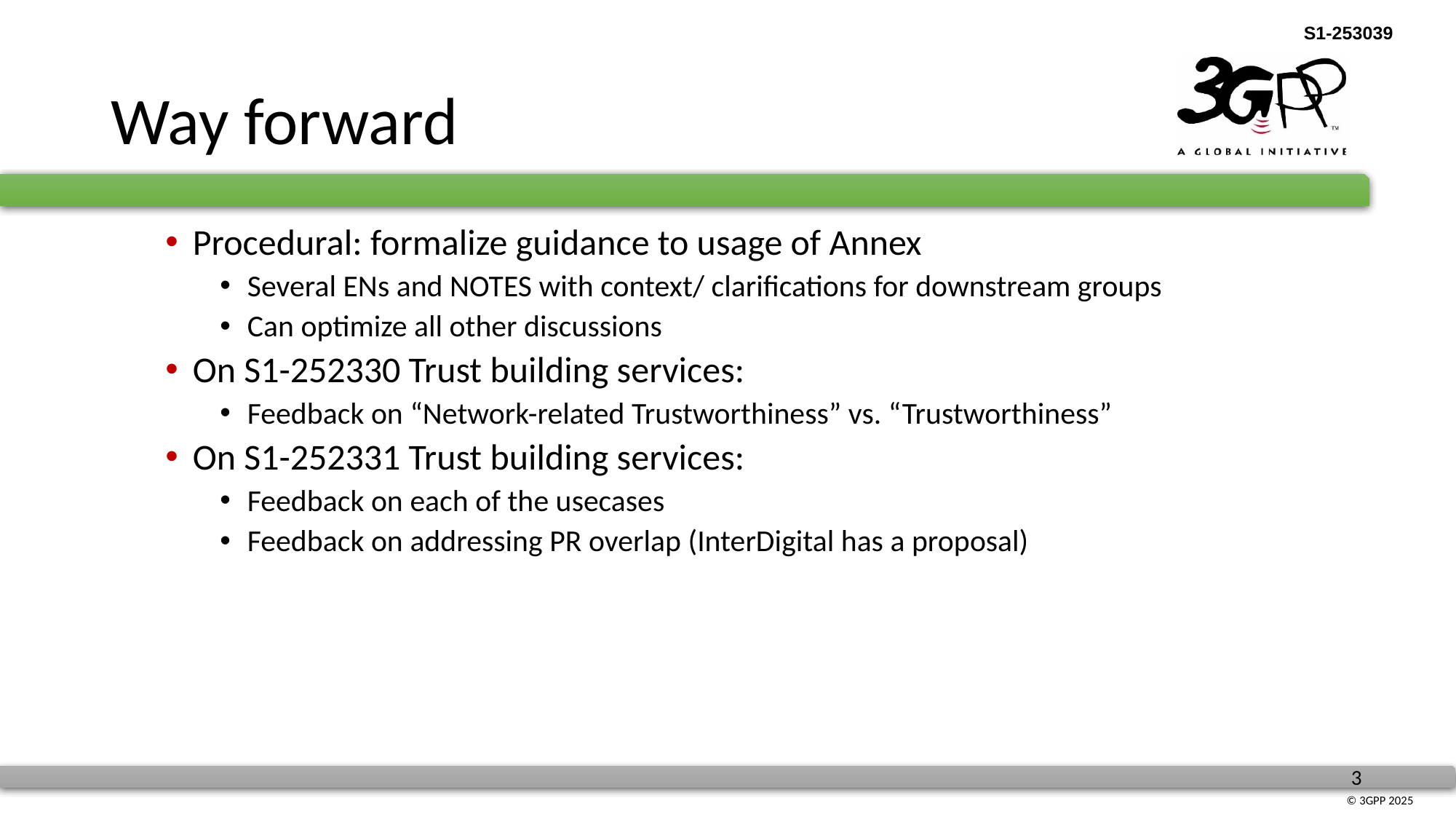

# Way forward
Procedural: formalize guidance to usage of Annex
Several ENs and NOTES with context/ clarifications for downstream groups
Can optimize all other discussions
On S1-252330 Trust building services:
Feedback on “Network-related Trustworthiness” vs. “Trustworthiness”
On S1-252331 Trust building services:
Feedback on each of the usecases
Feedback on addressing PR overlap (InterDigital has a proposal)